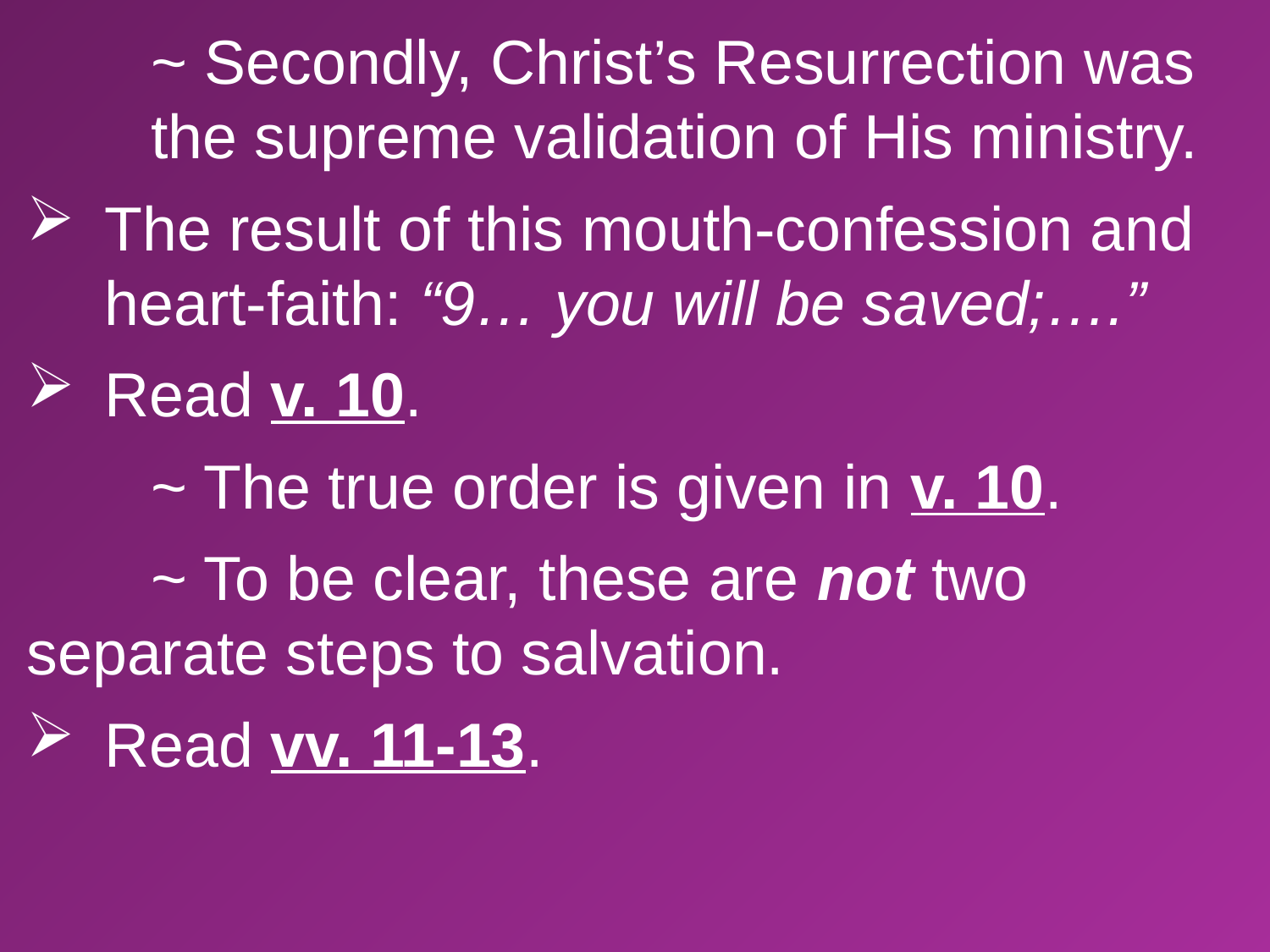

~ Secondly, Christ’s Resurrection was 					the supreme validation of His ministry.
The result of this mouth-confession and heart-faith: “9… you will be saved;….”
Read v. 10.
		~ The true order is given in v. 10.
		~ To be clear, these are not two 							separate steps to salvation.
Read vv. 11-13.